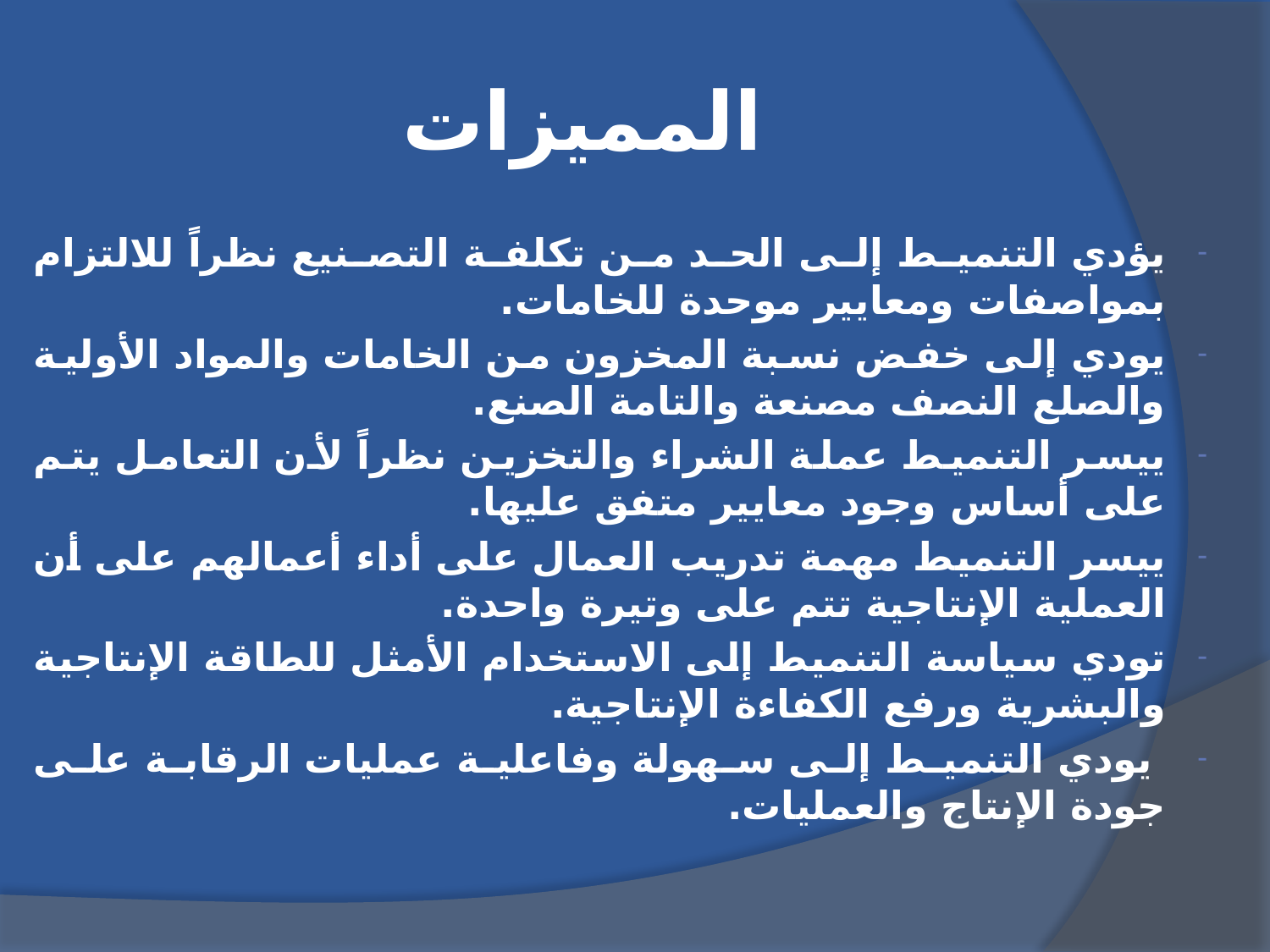

# المميزات
يؤدي التنميط إلى الحد من تكلفة التصنيع نظراً للالتزام بمواصفات ومعايير موحدة للخامات.
يودي إلى خفض نسبة المخزون من الخامات والمواد الأولية والصلع النصف مصنعة والتامة الصنع.
ييسر التنميط عملة الشراء والتخزين نظراً لأن التعامل يتم على أساس وجود معايير متفق عليها.
ييسر التنميط مهمة تدريب العمال على أداء أعمالهم على أن العملية الإنتاجية تتم على وتيرة واحدة.
تودي سياسة التنميط إلى الاستخدام الأمثل للطاقة الإنتاجية والبشرية ورفع الكفاءة الإنتاجية.
 يودي التنميط إلى سهولة وفاعلية عمليات الرقابة على جودة الإنتاج والعمليات.